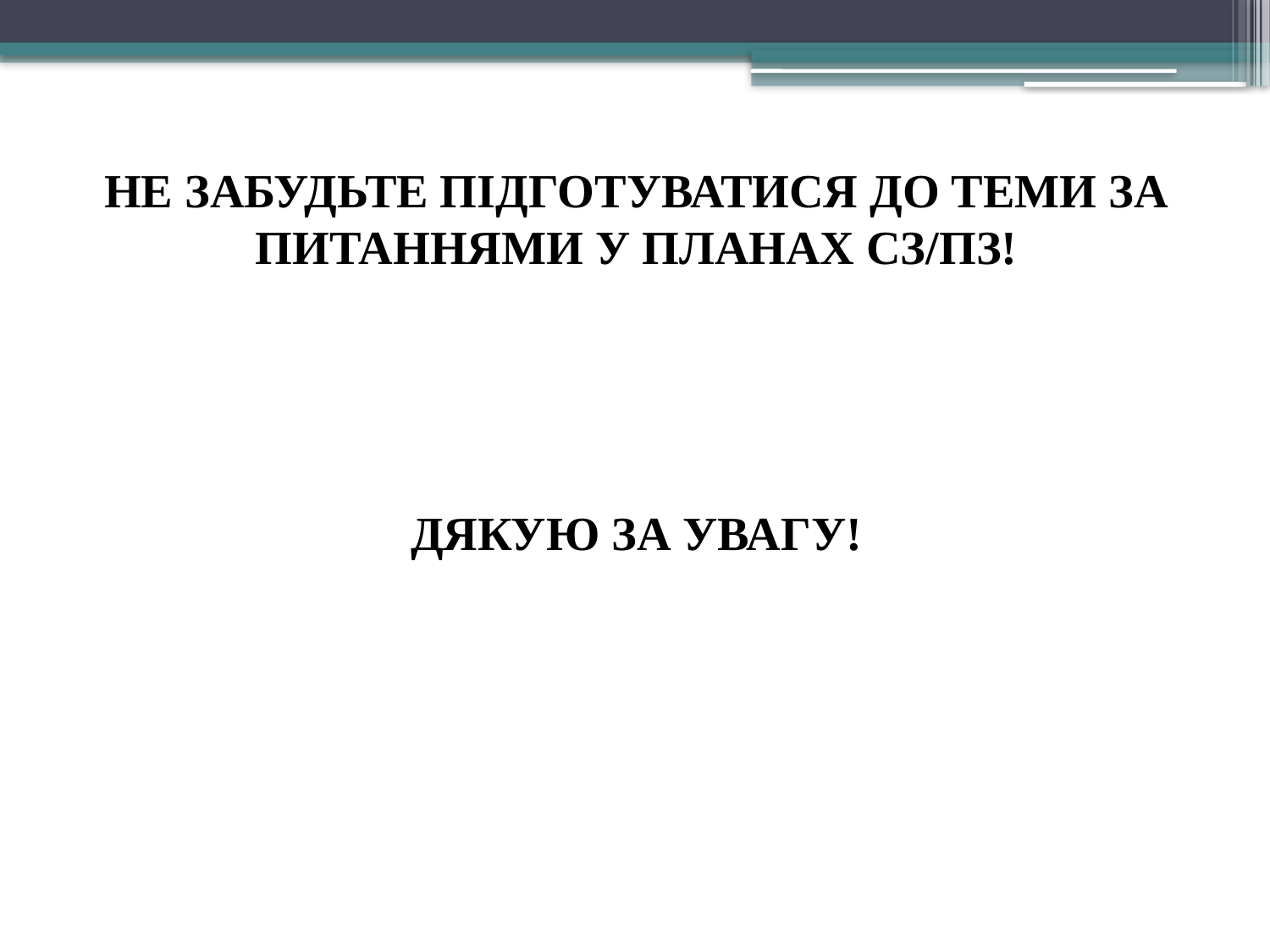

# НЕ ЗАБУДЬТЕ ПІДГОТУВАТИСЯ ДО ТЕМИ ЗА ПИТАННЯМИ У ПЛАНАХ СЗ/ПЗ! ДЯКУЮ ЗА УВАГУ!